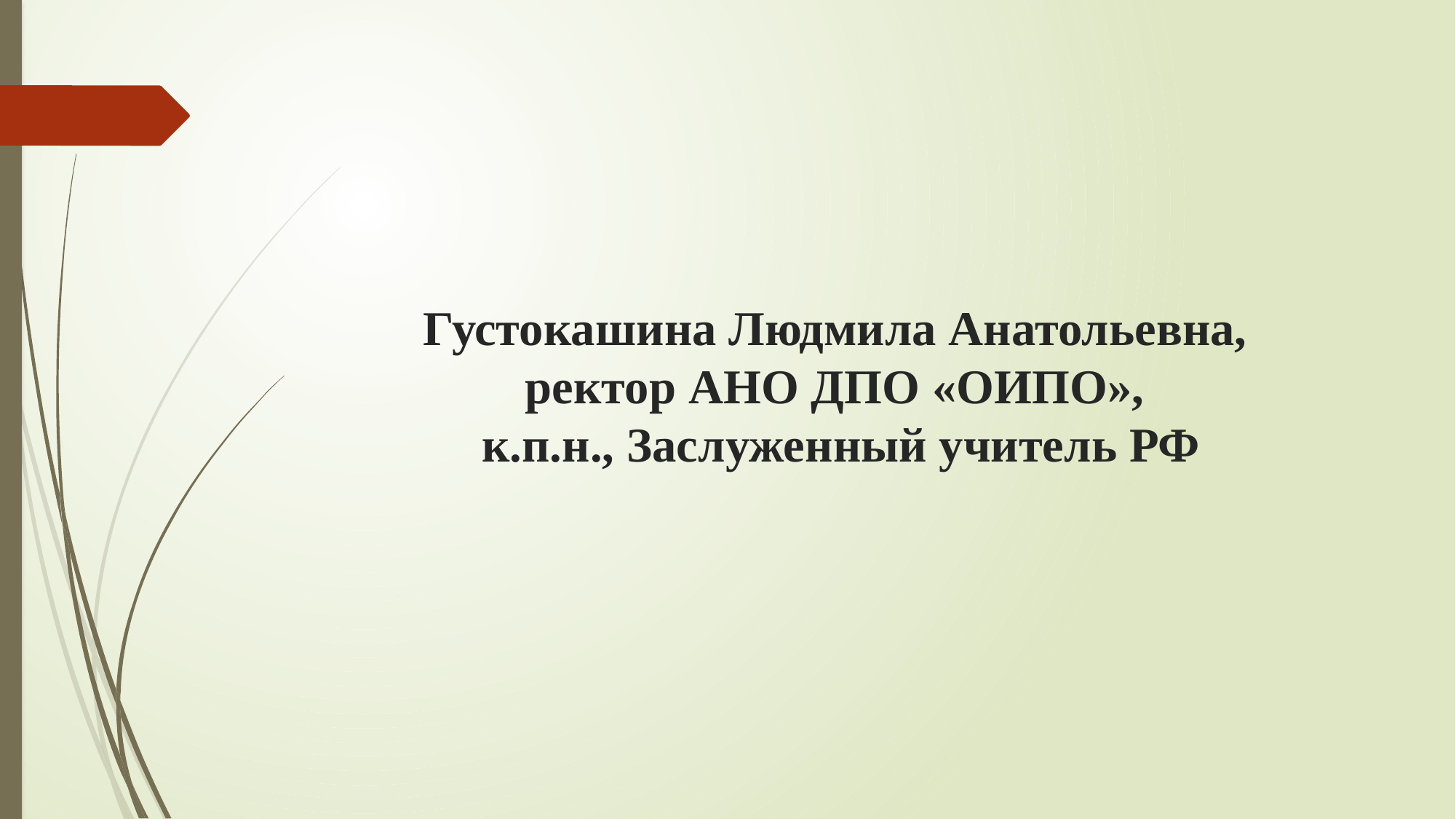

# Густокашина Людмила Анатольевна, ректор АНО ДПО «ОИПО», к.п.н., Заслуженный учитель РФ